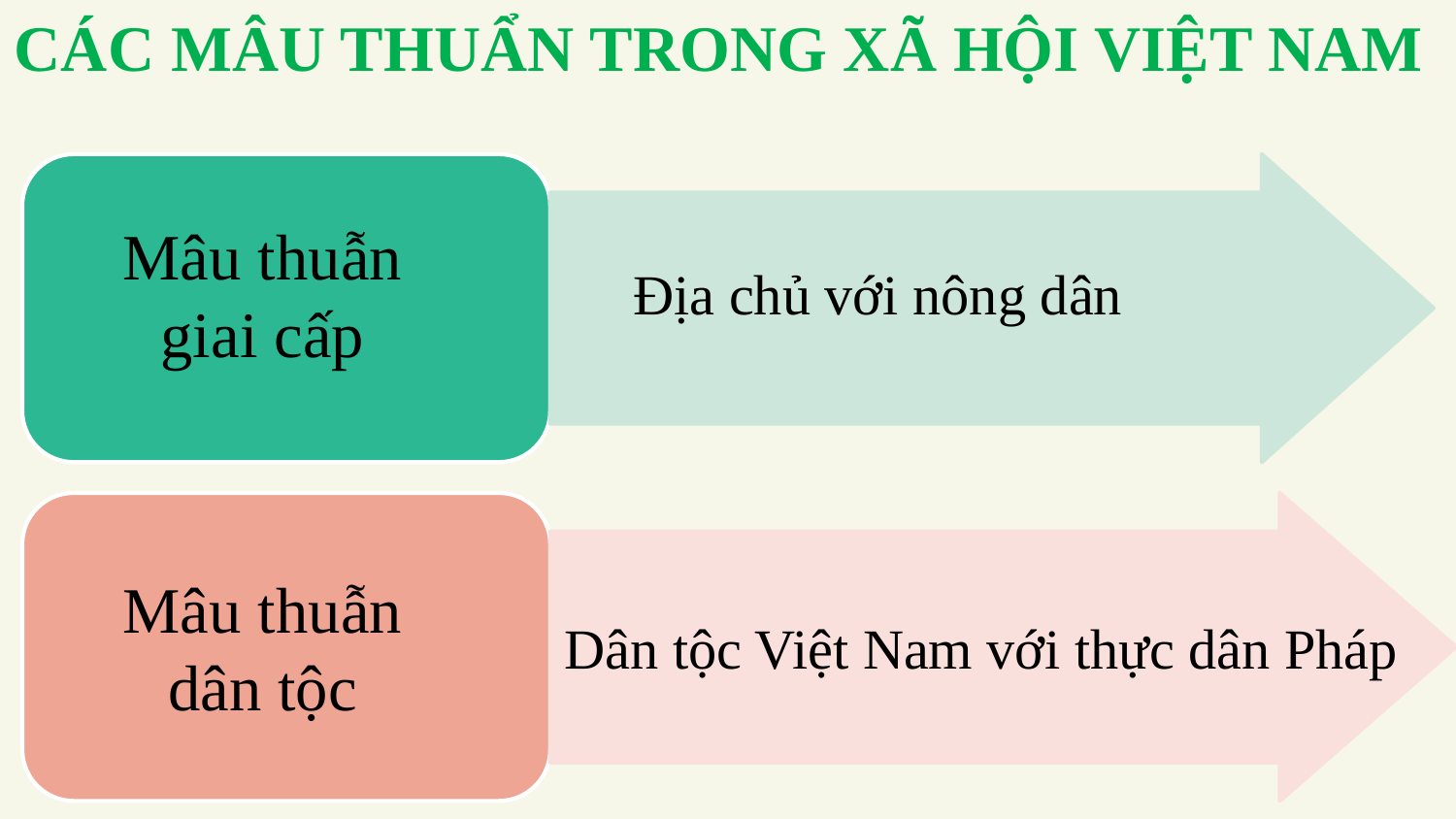

CÁC MÂU THUẨN TRONG XÃ HỘI VIỆT NAM

Mâu thuẫn giai cấp

Địa chủ với nông dân

Mâu thuẫn dân tộc

Dân tộc Việt Nam với thực dân Pháp